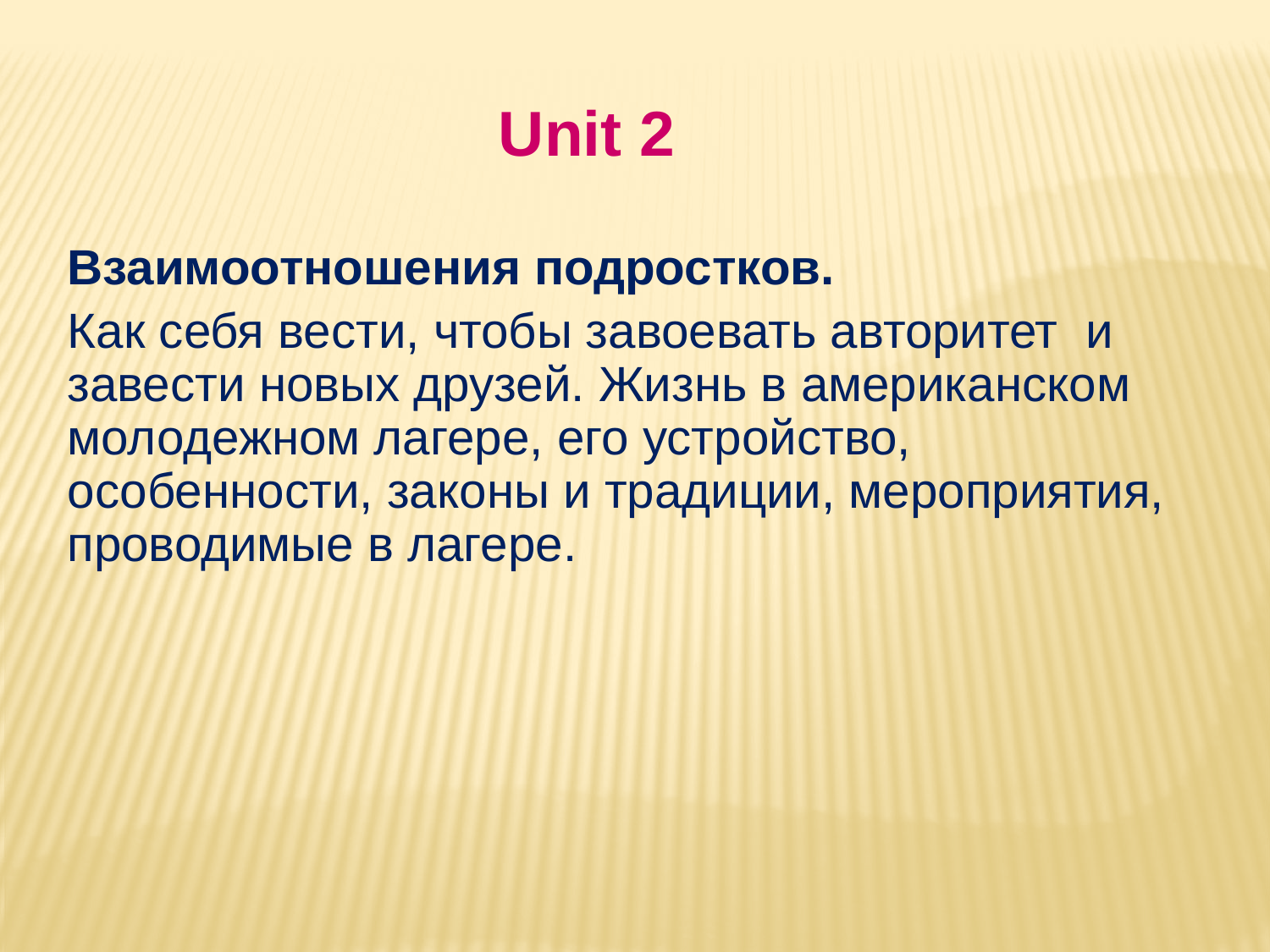

Unit 2
Взаимоотношения подростков.
Как себя вести, чтобы завоевать авторитет  и завести новых друзей. Жизнь в американском молодежном лагере, его устройство, особенности, законы и традиции, мероприятия, проводимые в лагере.